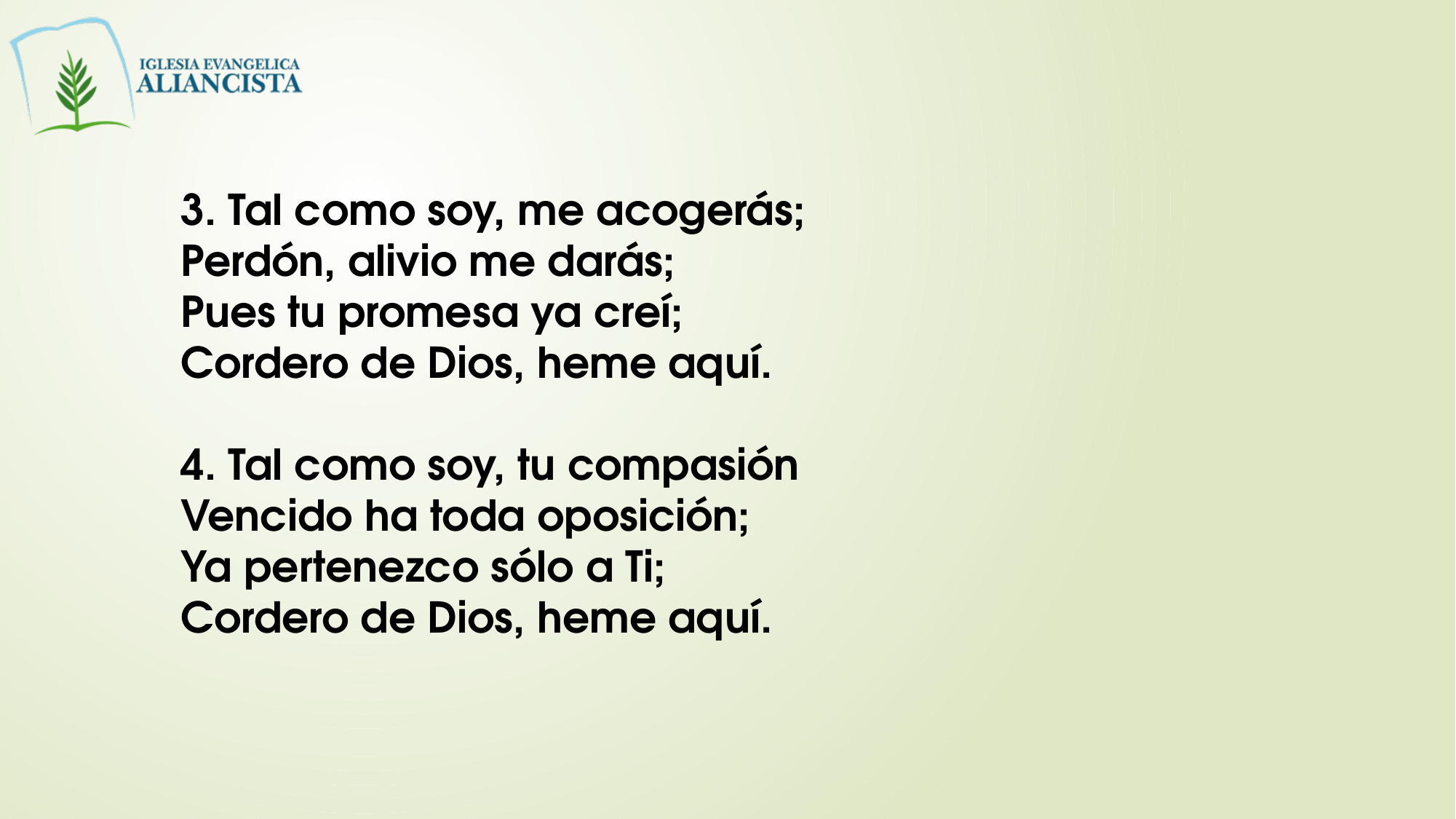

3. Tal como soy, me acogerás;
Perdón, alivio me darás;
Pues tu promesa ya creí;
Cordero de Dios, heme aquí.

4. Tal como soy, tu compasión
Vencido ha toda oposición;
Ya pertenezco sólo a Ti;
Cordero de Dios, heme aquí.